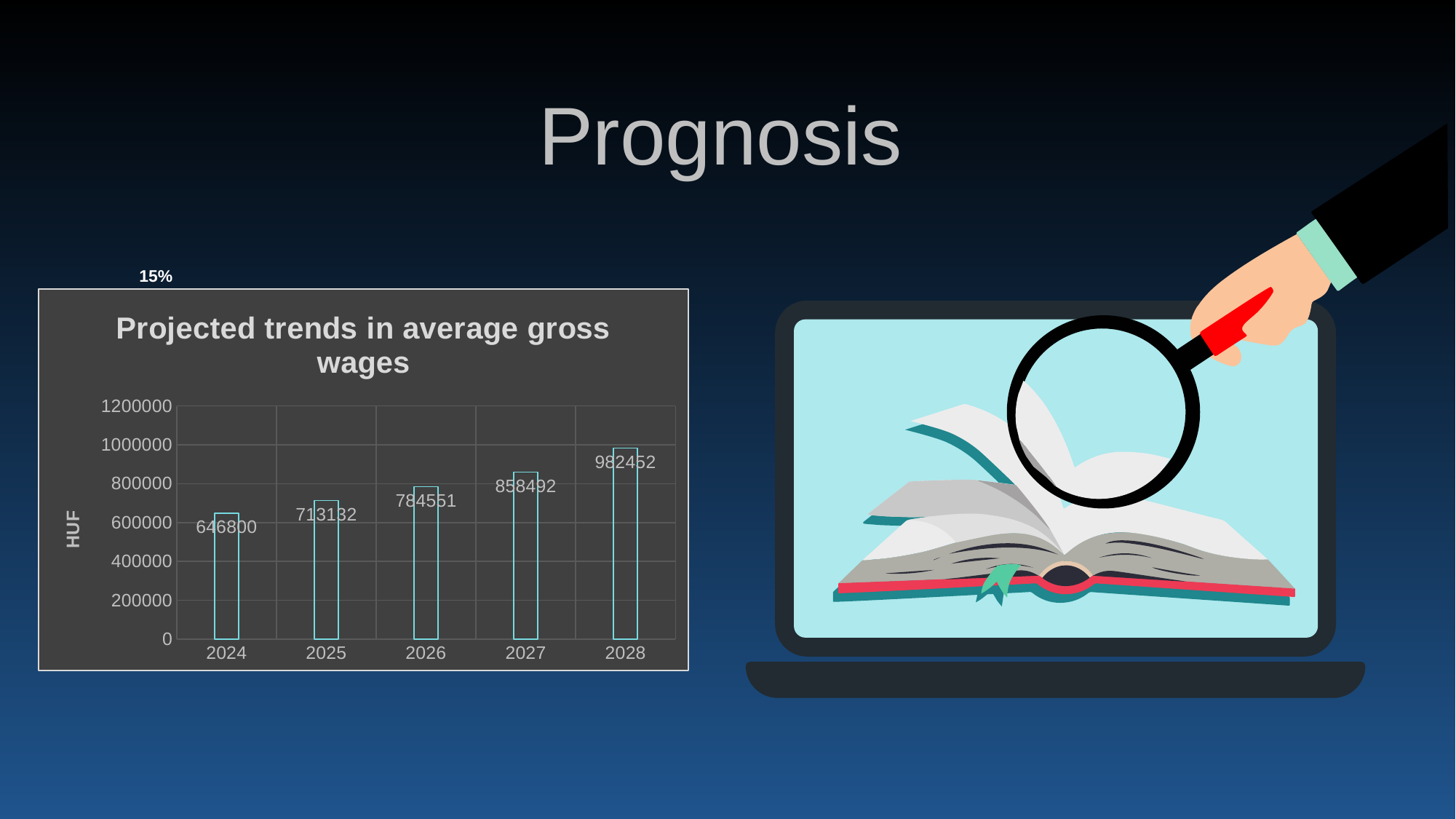

Prognosis

15%

### Chart: Projected trends in average gross wages

| Category | HUF |
|---|---|
| 2024 | 646800.0 |
| 2025 | 713131.7245302927 |
| 2026 | 784550.7888147162 |
| 2027 | 858491.7529644204 |
| 2028 | 982452.3607916287 |